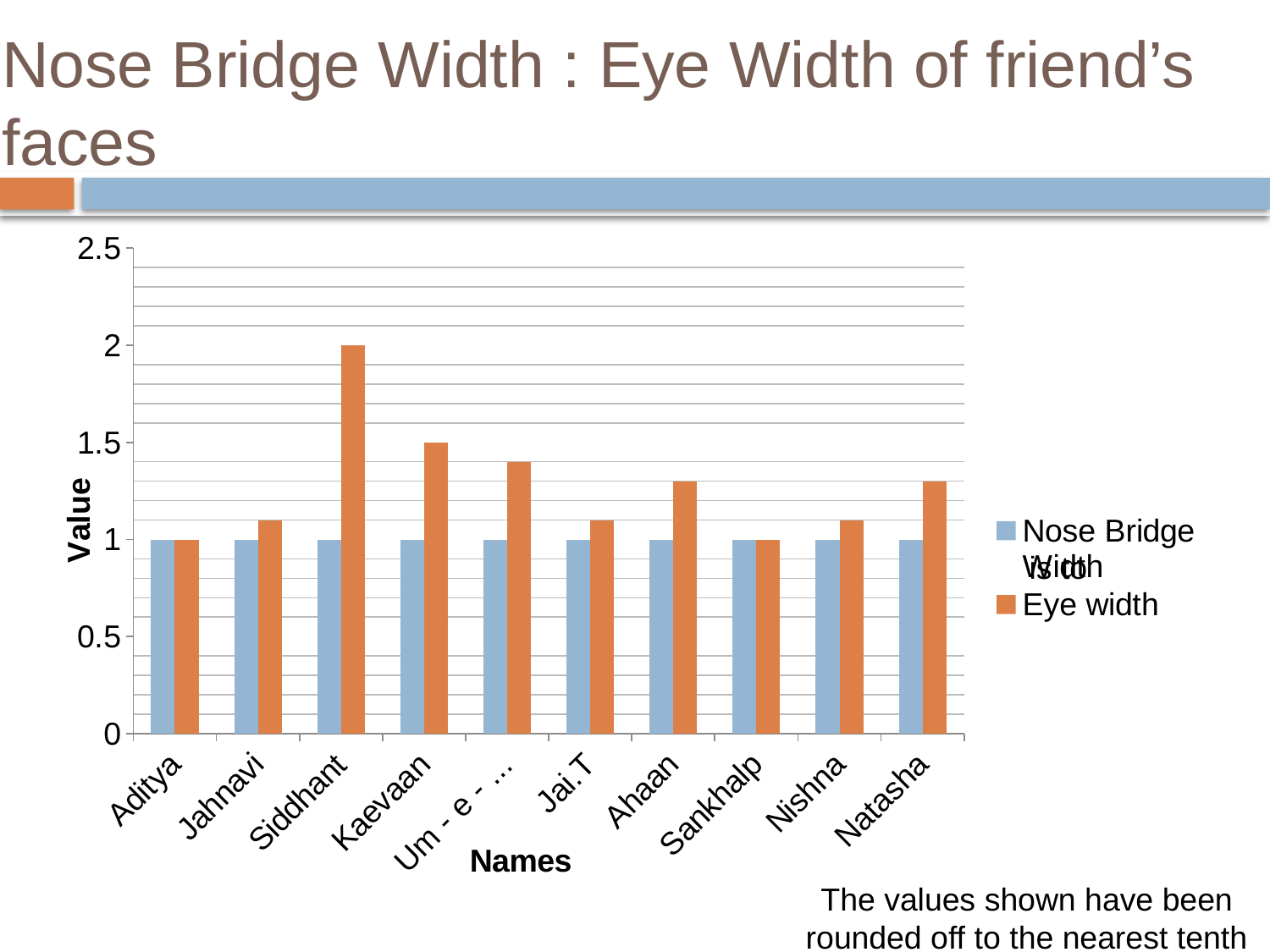

# Nose Bridge Width : Eye Width of friend’s faces

### Chart

| Category | Nose Bridge Width | Eye width |
|---|---|---|
| Aditya | 1.0 | 1.0 |
| Jahnavi | 1.0 | 1.1 |
| Siddhant | 1.0 | 2.0 |
| Kaevaan | 1.0 | 1.5 |
| Um - e - hani | 1.0 | 1.4 |
| Jai.T | 1.0 | 1.1 |
| Ahaan | 1.0 | 1.3 |
| Sankhalp | 1.0 | 1.0 |
| Nishna | 1.0 | 1.1 |
| Natasha | 1.0 | 1.3 |
is to
The values shown have been rounded off to the nearest tenth